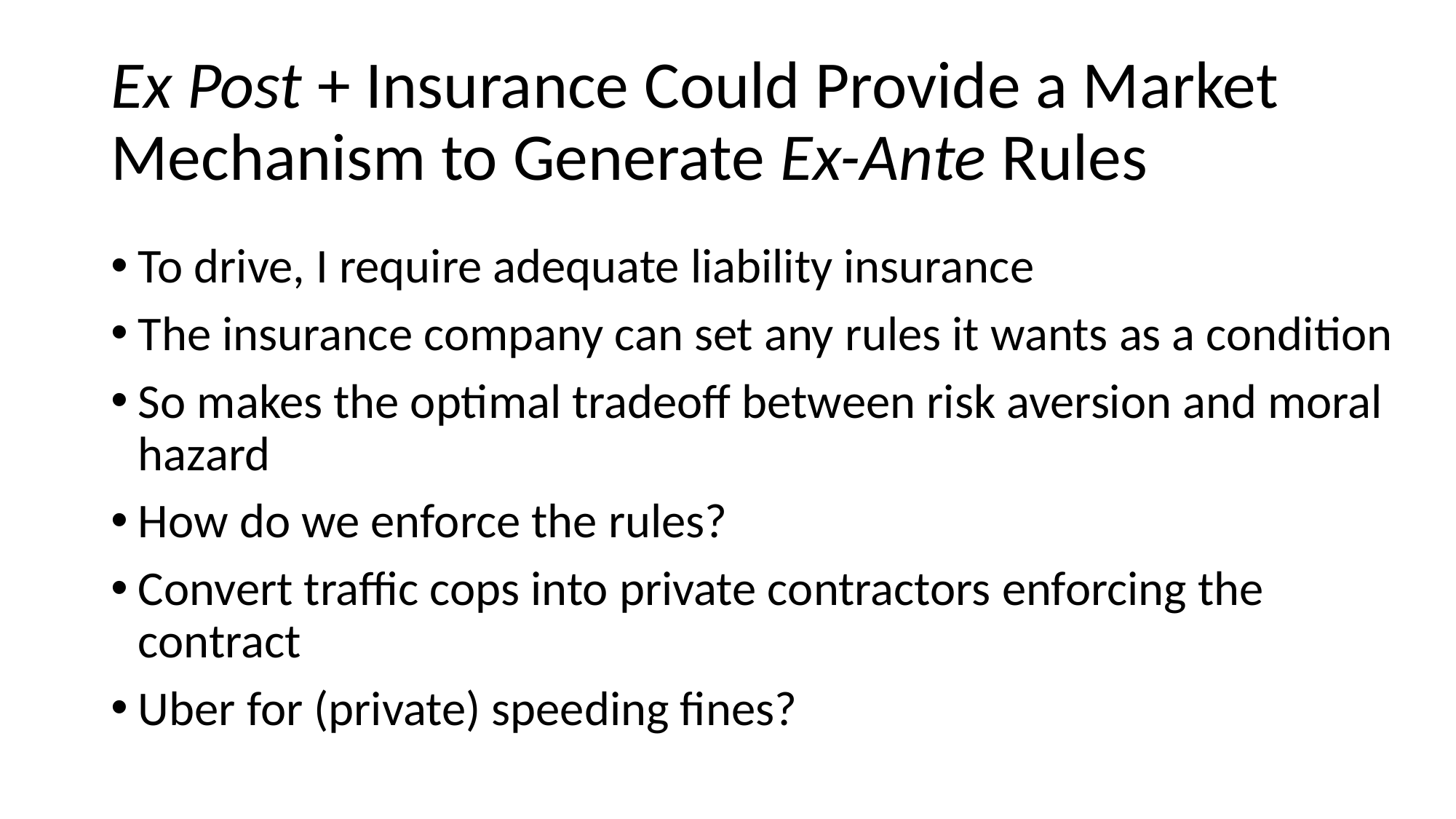

# Ex Post + Insurance Could Provide a Market Mechanism to Generate Ex-Ante Rules
To drive, I require adequate liability insurance
The insurance company can set any rules it wants as a condition
So makes the optimal tradeoff between risk aversion and moral hazard
How do we enforce the rules?
Convert traffic cops into private contractors enforcing the contract
Uber for (private) speeding fines?